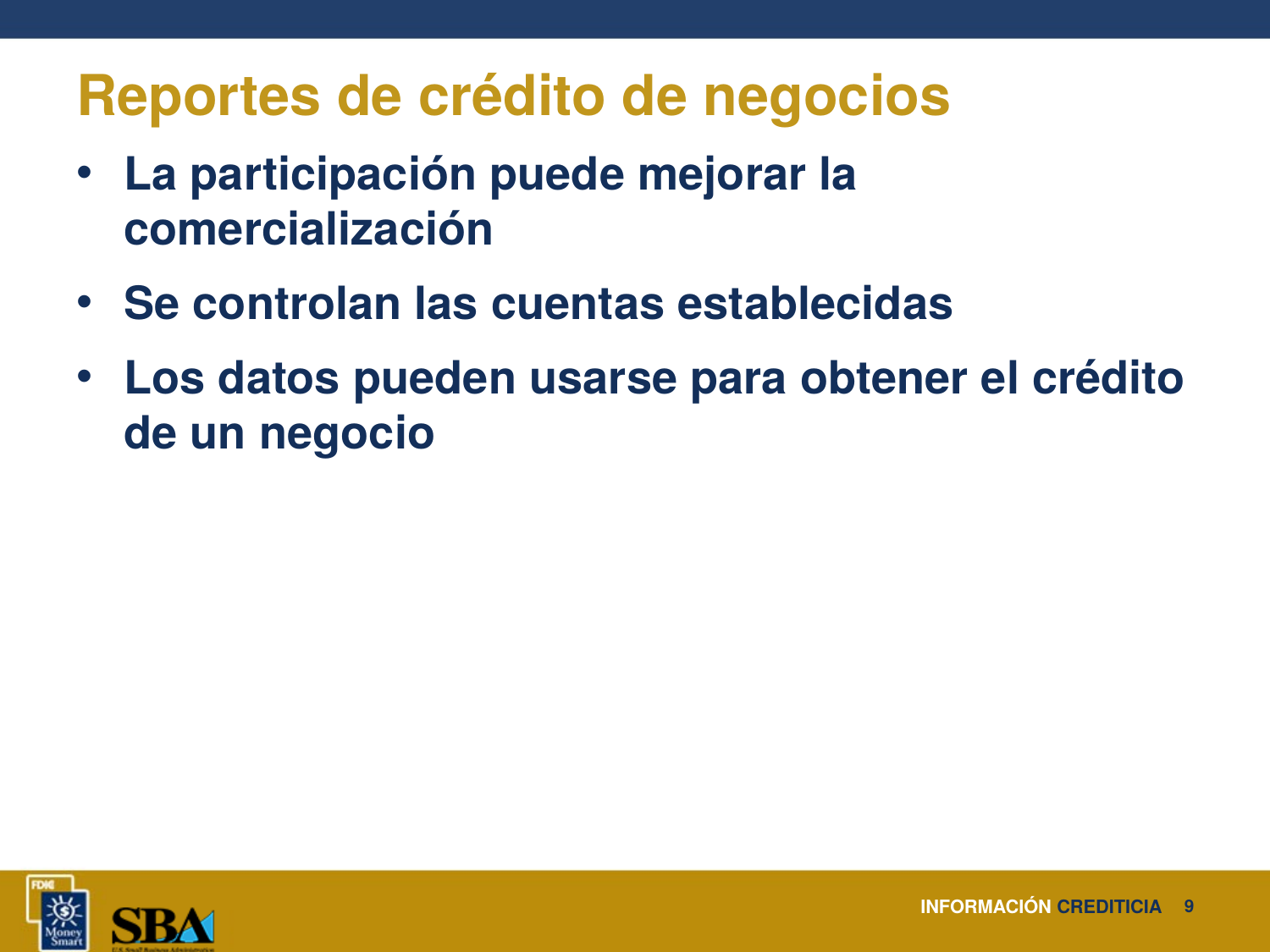

# Reportes de crédito de negocios
La participación puede mejorar la comercialización
Se controlan las cuentas establecidas
Los datos pueden usarse para obtener el crédito de un negocio